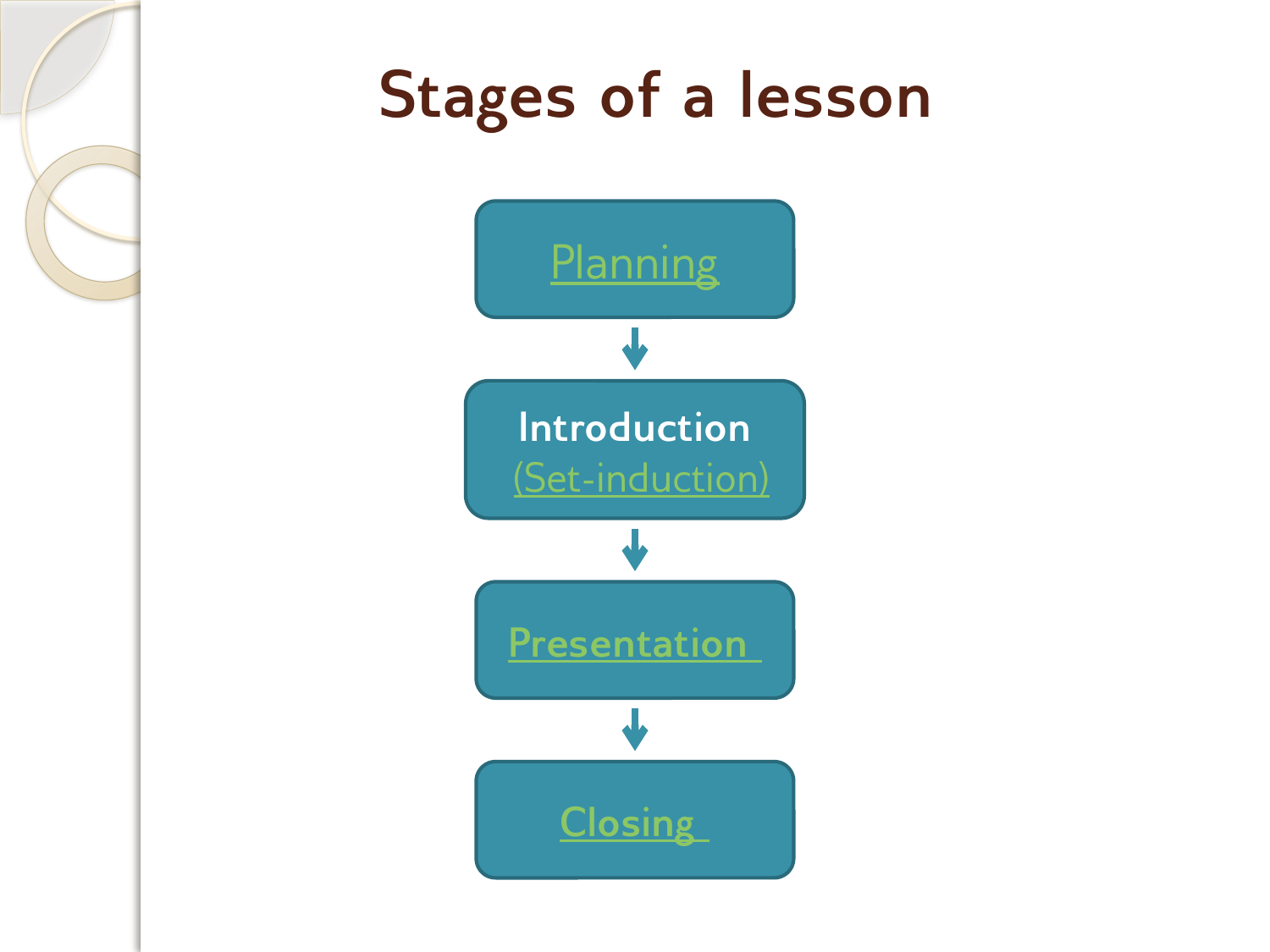

# Stages of a lesson
Planning
Introduction
 (Set-induction)
Presentation
Closing